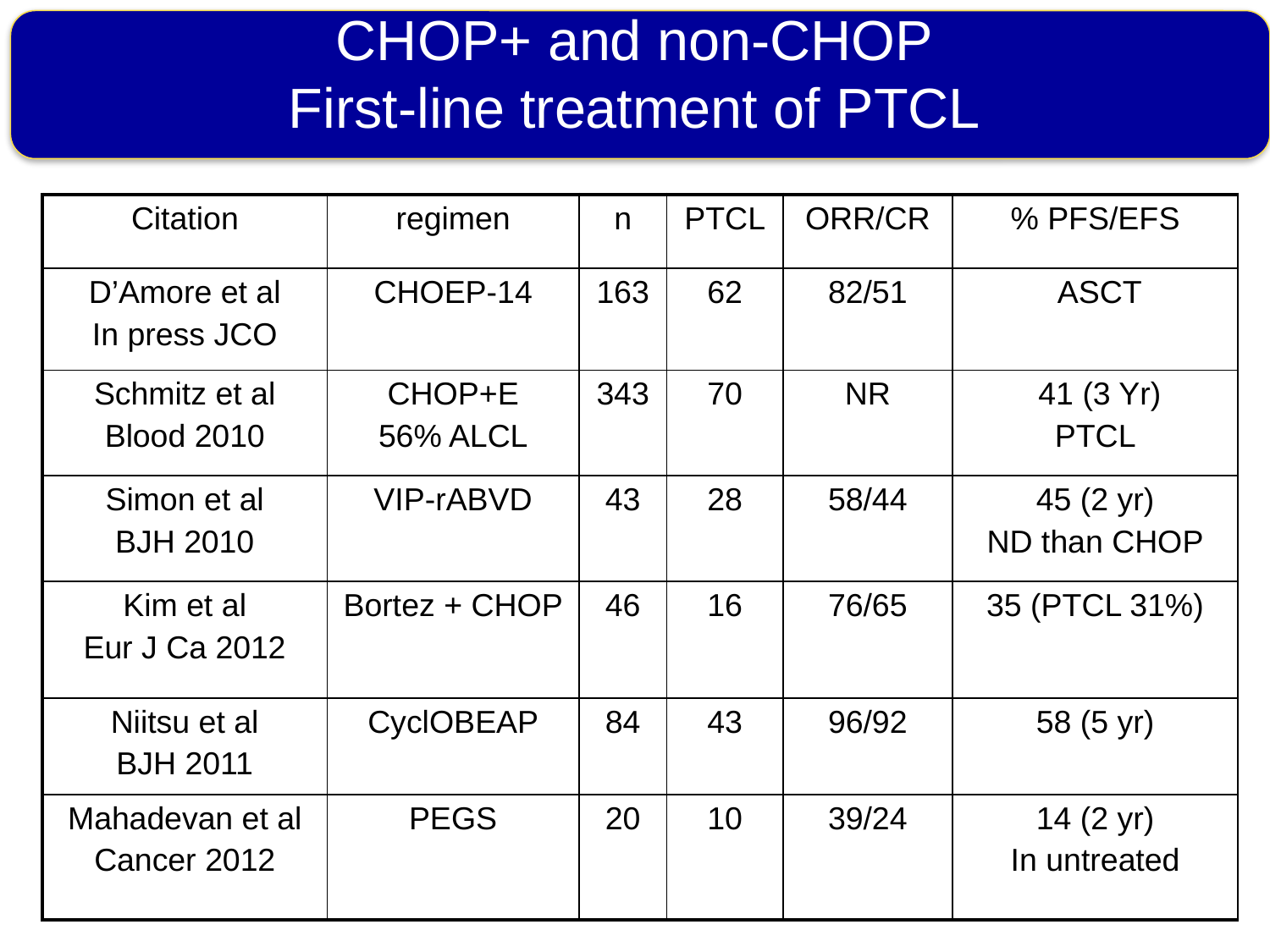

# CHOP+ and non-CHOP First-line treatment of PTCL
| Citation | regimen | n | PTCL | ORR/CR | % PFS/EFS |
| --- | --- | --- | --- | --- | --- |
| D’Amore et al In press JCO | CHOEP-14 | 163 | 62 | 82/51 | ASCT |
| Schmitz et al Blood 2010 | CHOP+E 56% ALCL | 343 | 70 | NR | 41 (3 Yr) PTCL |
| Simon et al BJH 2010 | VIP-rABVD | 43 | 28 | 58/44 | 45 (2 yr) ND than CHOP |
| Kim et al Eur J Ca 2012 | Bortez + CHOP | 46 | 16 | 76/65 | 35 (PTCL 31%) |
| Niitsu et al BJH 2011 | CyclOBEAP | 84 | 43 | 96/92 | 58 (5 yr) |
| Mahadevan et al Cancer 2012 | PEGS | 20 | 10 | 39/24 | 14 (2 yr) In untreated |